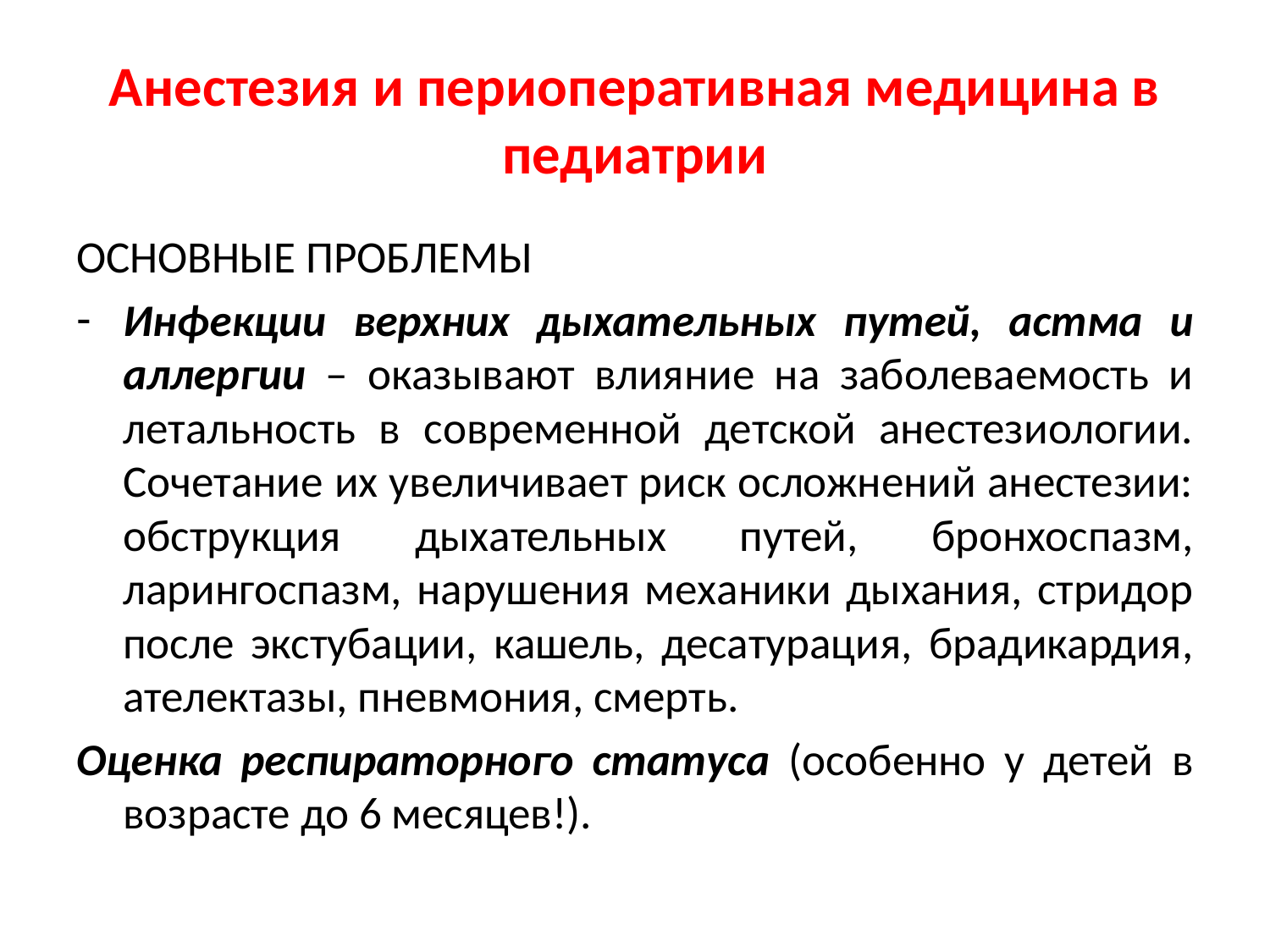

# Анестезия и периоперативная медицина в педиатрии
ОСНОВНЫЕ ПРОБЛЕМЫ
Инфекции верхних дыхательных путей, астма и аллергии – оказывают влияние на заболеваемость и летальность в современной детской анестезиологии. Сочетание их увеличивает риск осложнений анестезии: обструкция дыхательных путей, бронхоспазм, ларингоспазм, нарушения механики дыхания, стридор после экстубации, кашель, десатурация, брадикардия, ателектазы, пневмония, смерть.
Оценка респираторного статуса (особенно у детей в возрасте до 6 месяцев!).